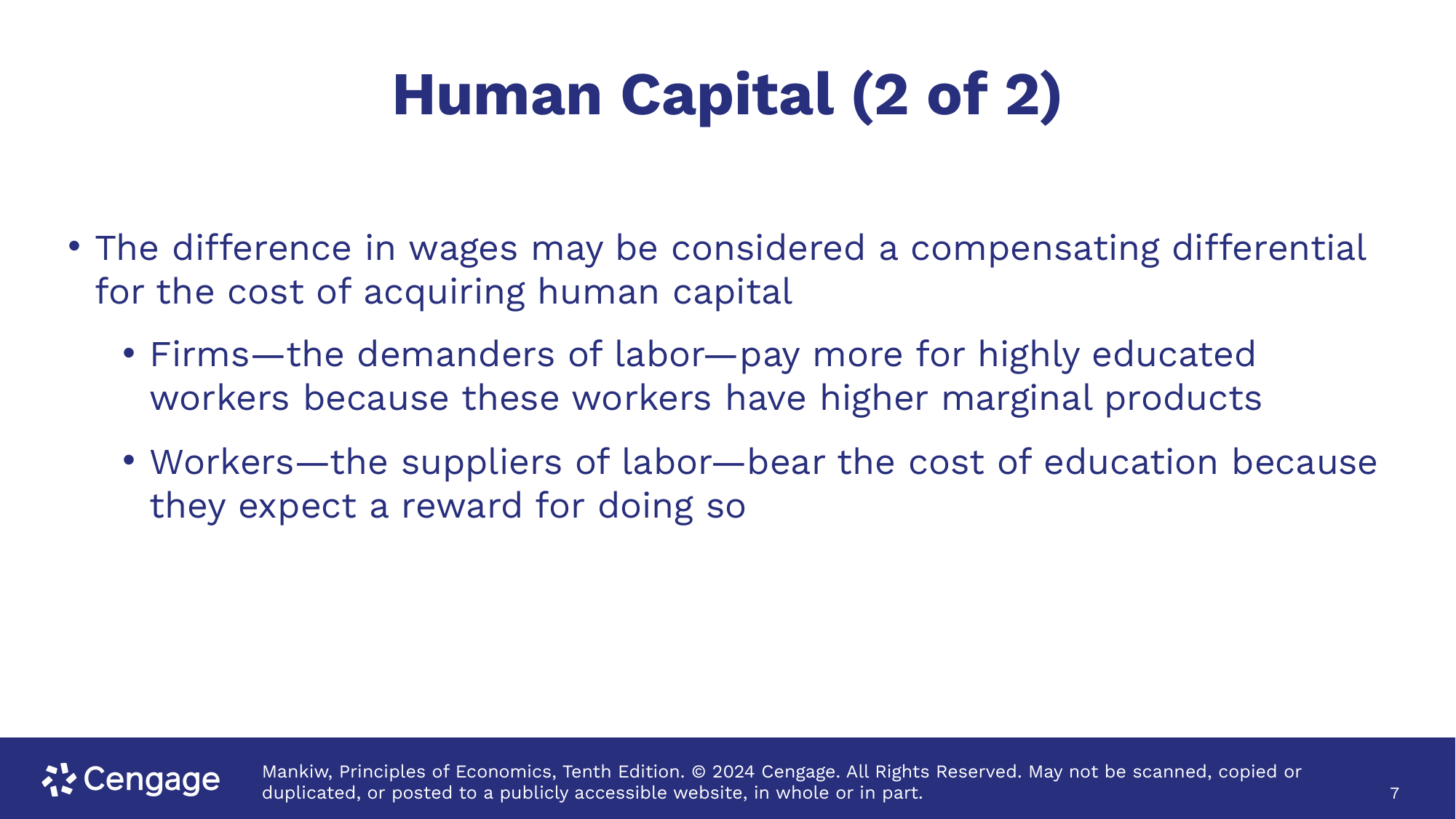

# Human Capital (2 of 2)
The difference in wages may be considered a compensating differential for the cost of acquiring human capital
Firms—the demanders of labor—pay more for highly educated workers because these workers have higher marginal products
Workers—the suppliers of labor—bear the cost of education because they expect a reward for doing so